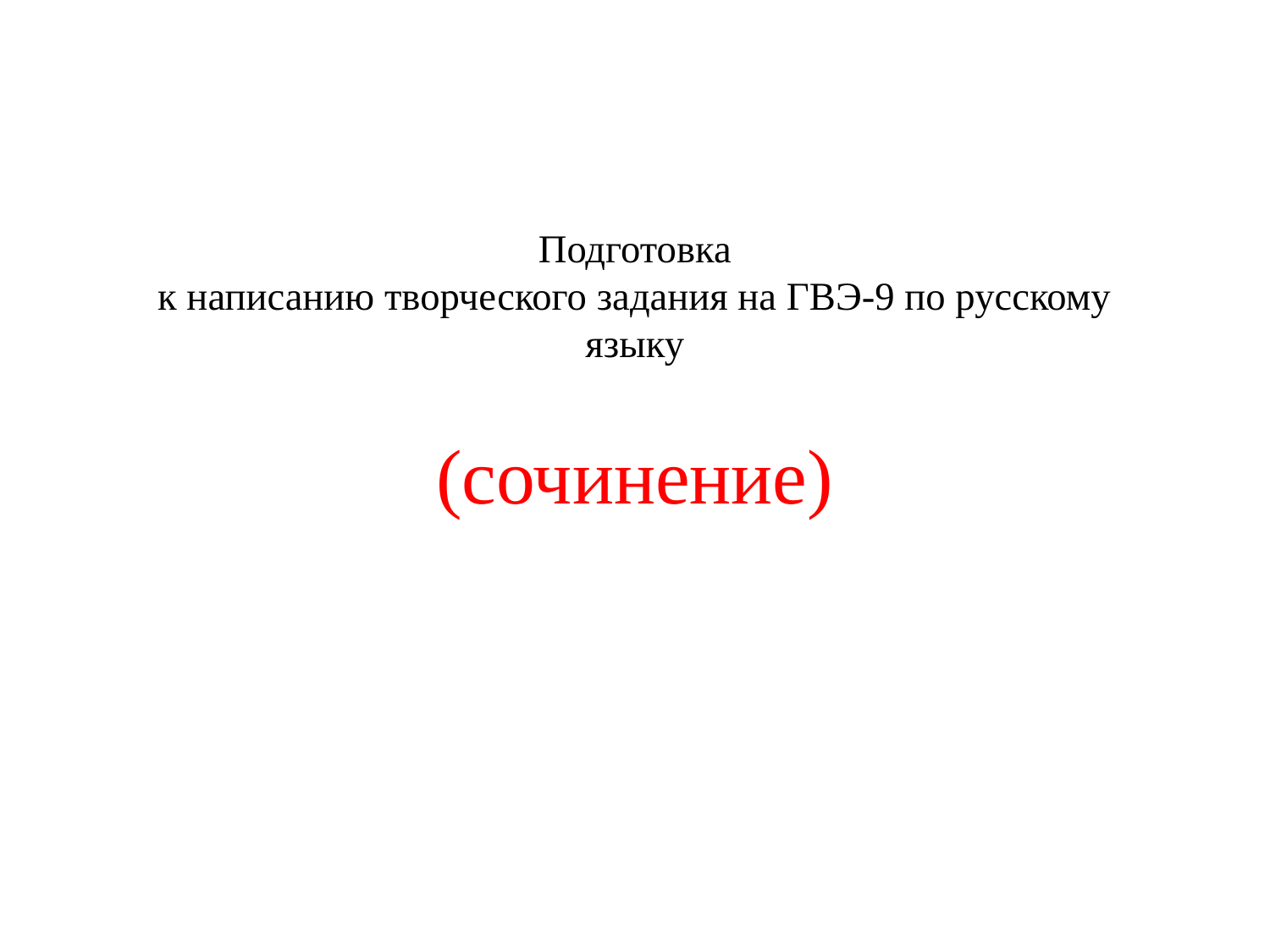

# Подготовка к написанию творческого задания на ГВЭ-9 по русскому языку
(сочинение)